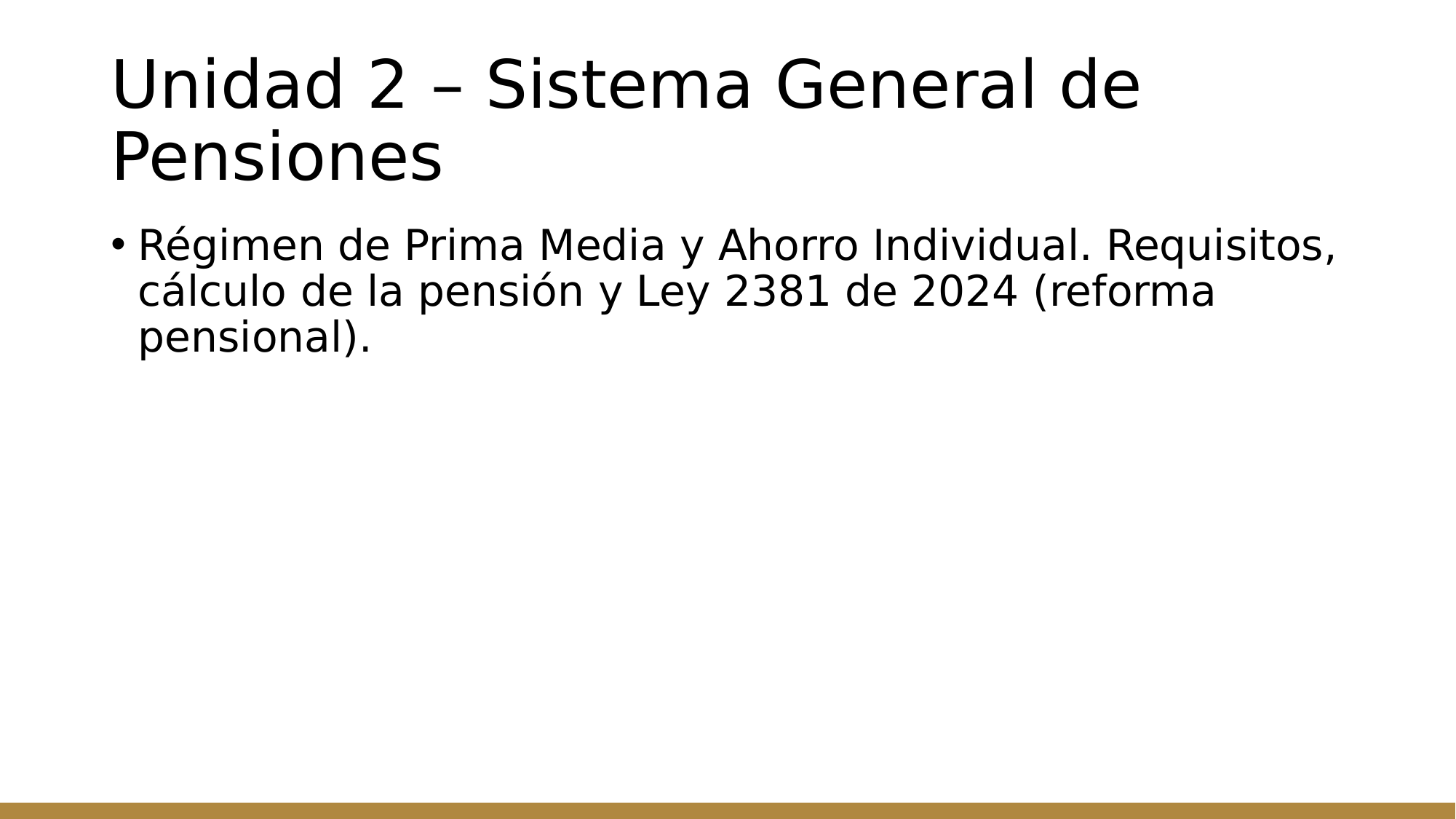

# Unidad 2 – Sistema General de Pensiones
Régimen de Prima Media y Ahorro Individual. Requisitos, cálculo de la pensión y Ley 2381 de 2024 (reforma pensional).